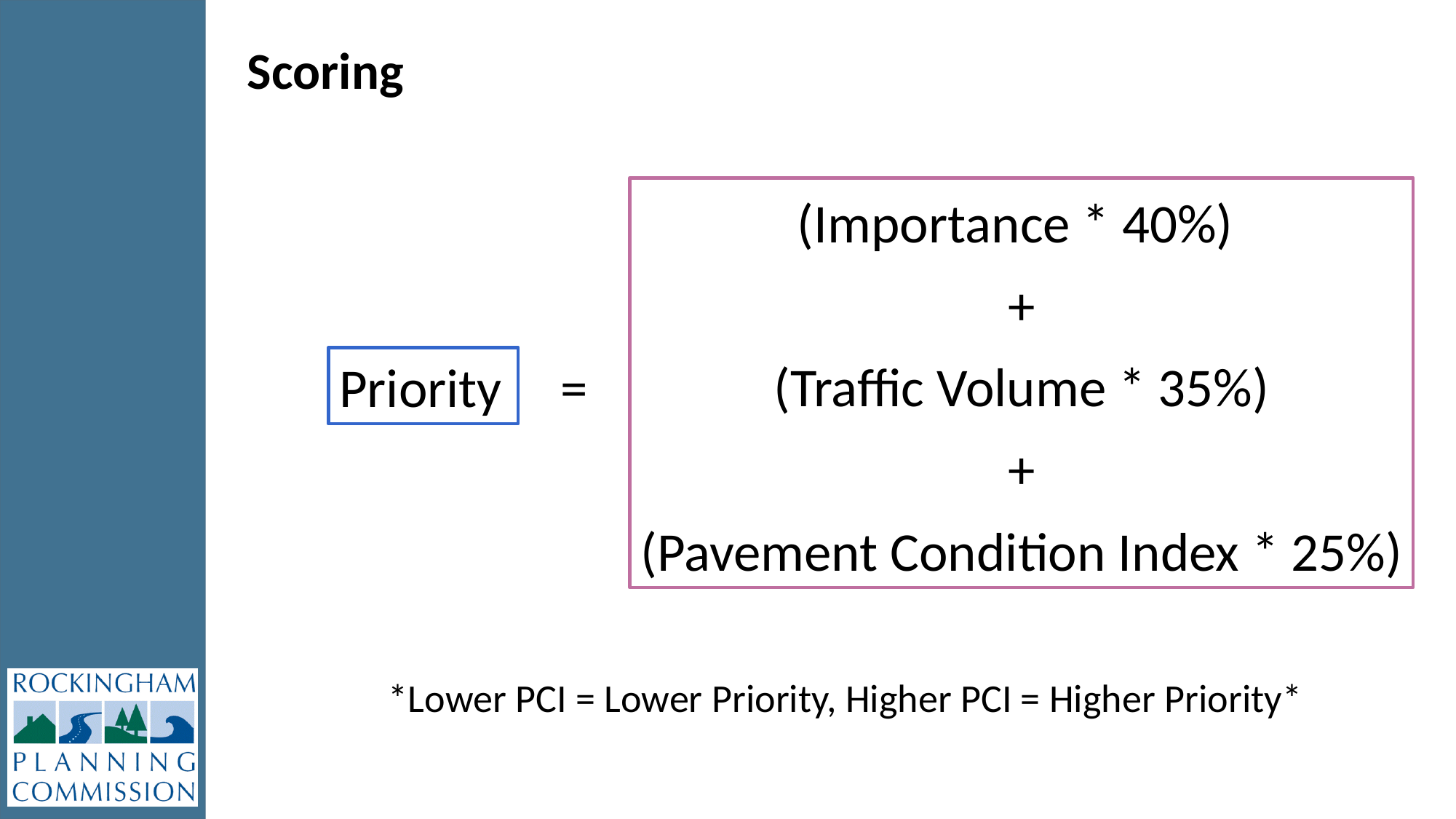

Scoring
(Importance * 40%)
+
(Traffic Volume * 35%)
+
(Pavement Condition Index * 25%)
Priority
=
*Lower PCI = Lower Priority, Higher PCI = Higher Priority*